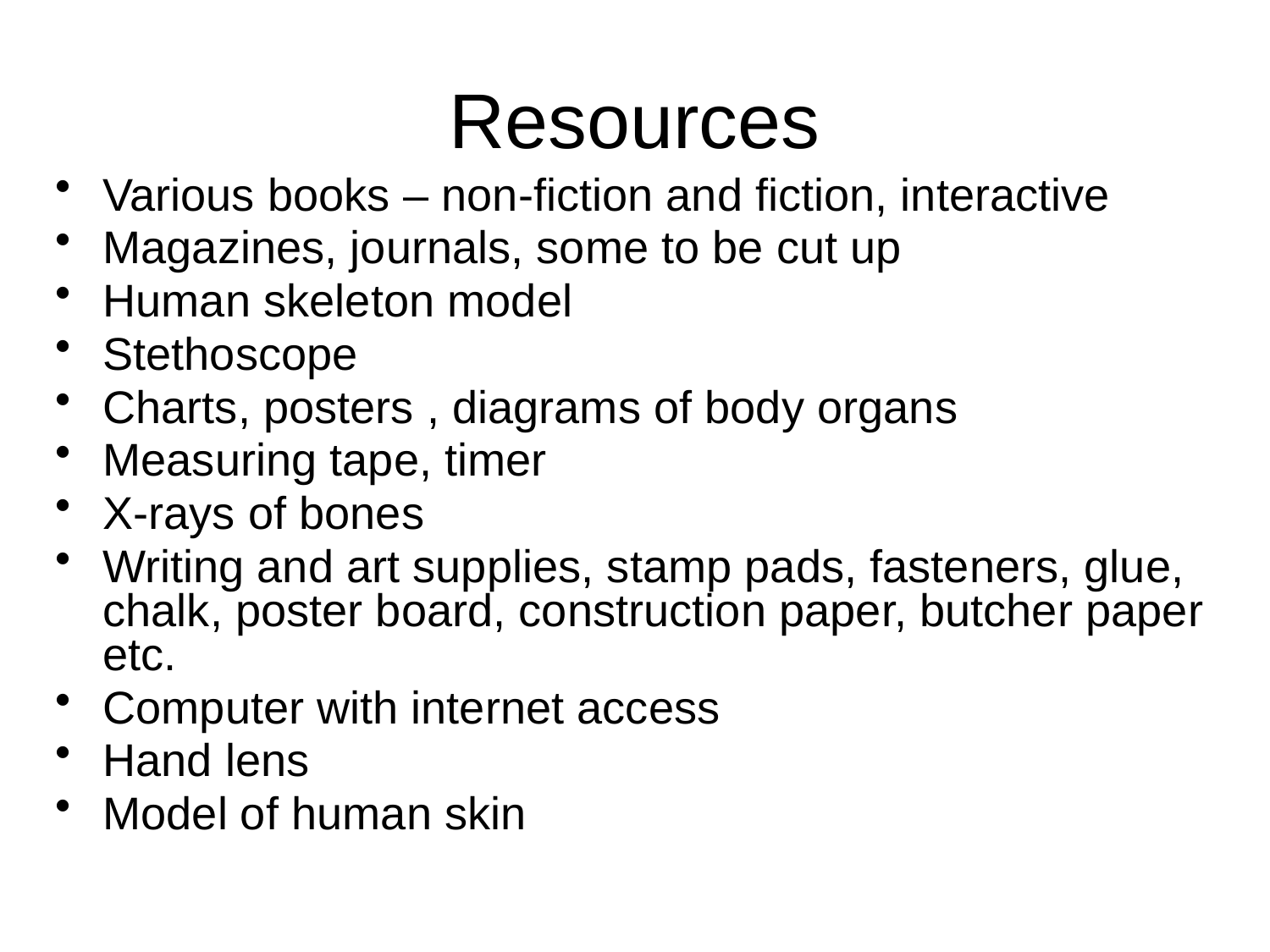

# Resources
Various books – non-fiction and fiction, interactive
Magazines, journals, some to be cut up
Human skeleton model
Stethoscope
Charts, posters , diagrams of body organs
Measuring tape, timer
X-rays of bones
Writing and art supplies, stamp pads, fasteners, glue, chalk, poster board, construction paper, butcher paper etc.
Computer with internet access
Hand lens
Model of human skin